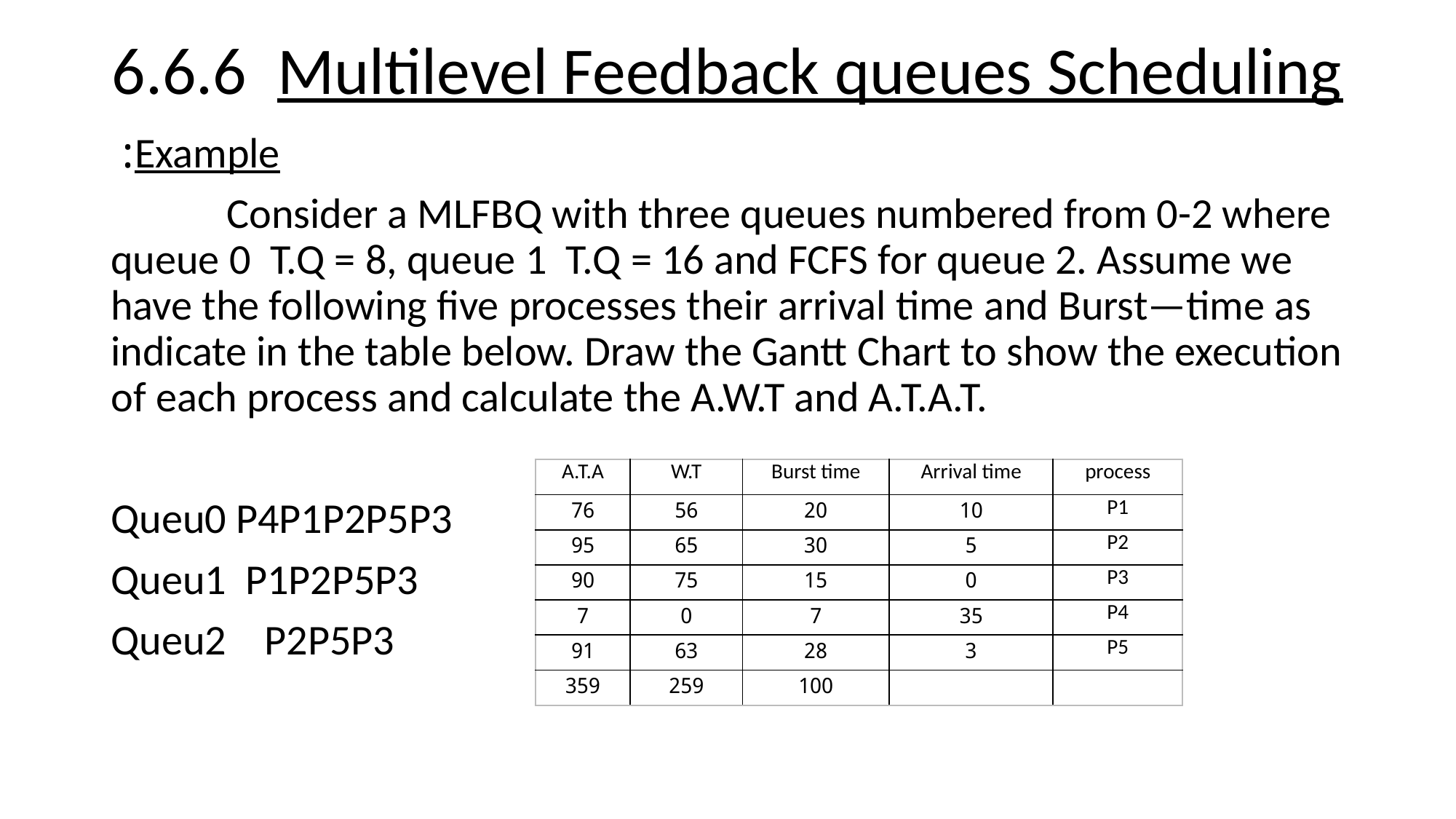

# 6.6.6  Multilevel Feedback queues Scheduling

Example:
            Consider a MLFBQ with three queues numbered from 0-2 where queue 0  T.Q = 8, queue 1  T.Q = 16 and FCFS for queue 2. Assume we have the following five processes their arrival time and Burst—time as indicate in the table below. Draw the Gantt Chart to show the execution of each process and calculate the A.W.T and A.T.A.T.

Queu0 P4P1P2P5P3
Queu1  P1P2P5P3
Queu2    P2P5P3

| A.T.A | W.T | Burst time | Arrival time | process |
| --- | --- | --- | --- | --- |
| 76 | 56 | 20 | 10 | P1 |
| 95 | 65 | 30 | 5 | P2 |
| 90 | 75 | 15 | 0 | P3 |
| 7 | 0 | 7 | 35 | P4 |
| 91 | 63 | 28 | 3 | P5 |
| 359 | 259 | 100 |  |  |